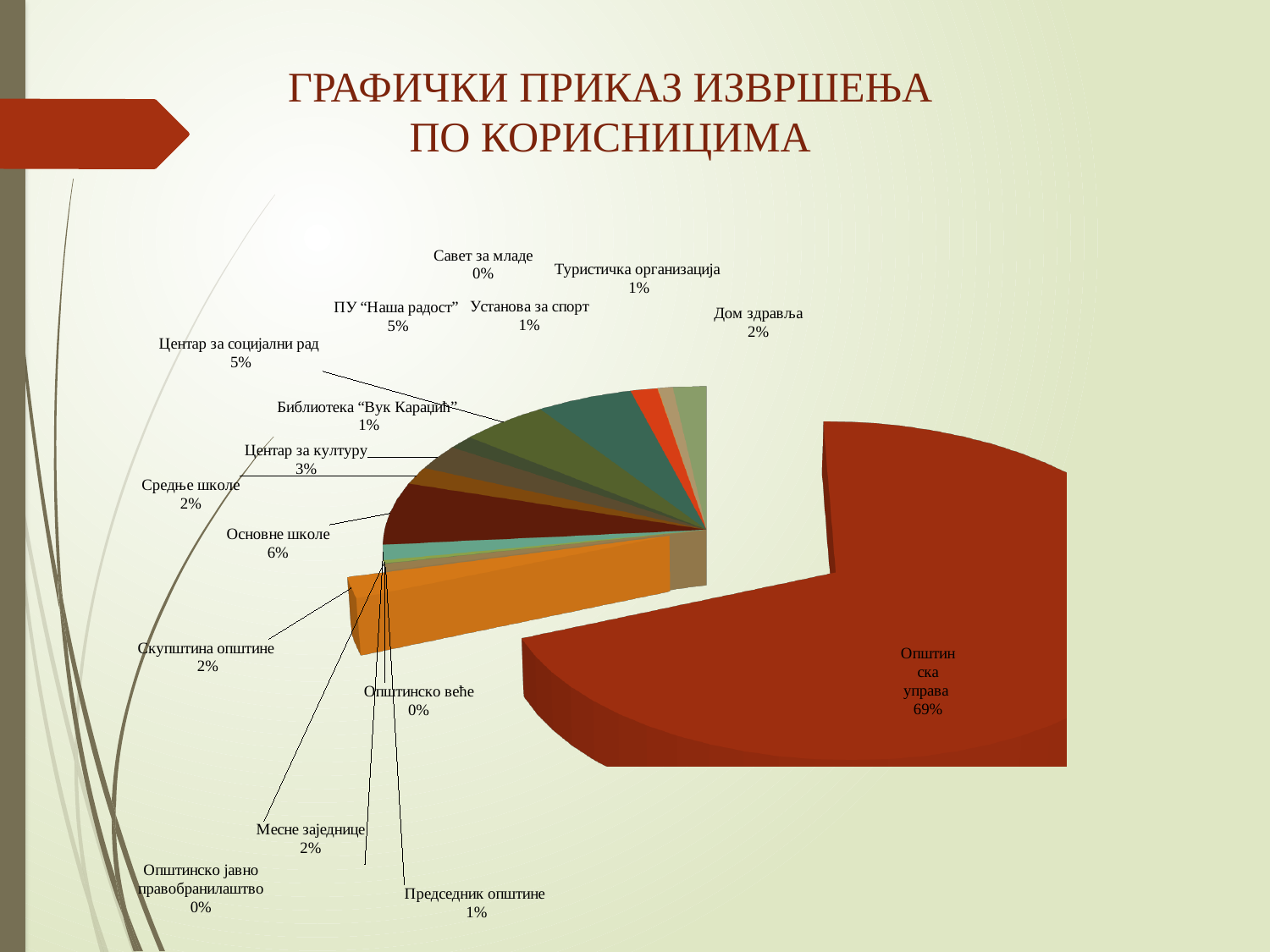

# ГРАФИЧКИ ПРИКАЗ ИЗВРШЕЊА ПО КОРИСНИЦИМА

[unsupported chart]